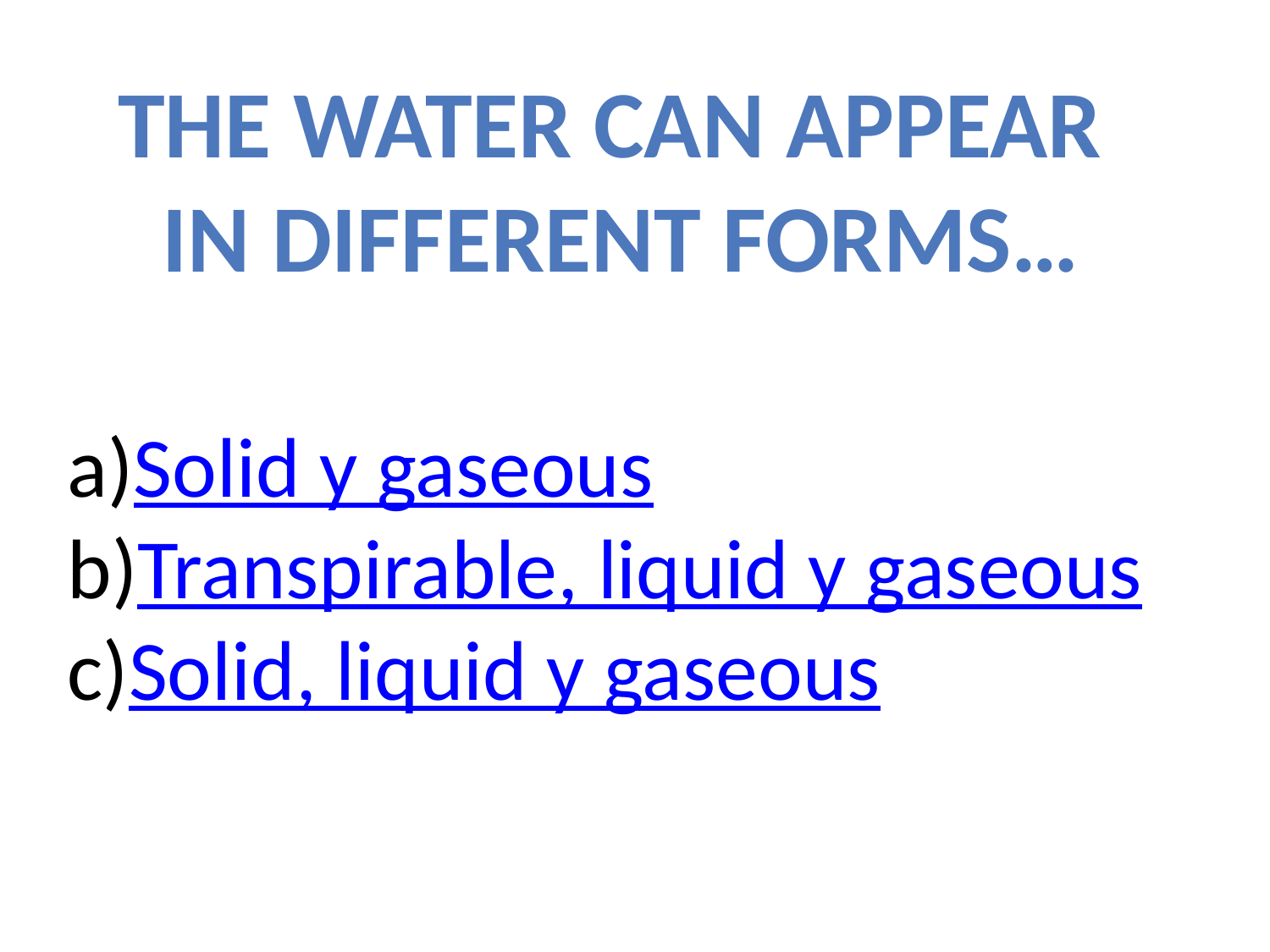

The water can appear
in different forms…
Solid y gaseous
Transpirable, liquid y gaseous
Solid, liquid y gaseous